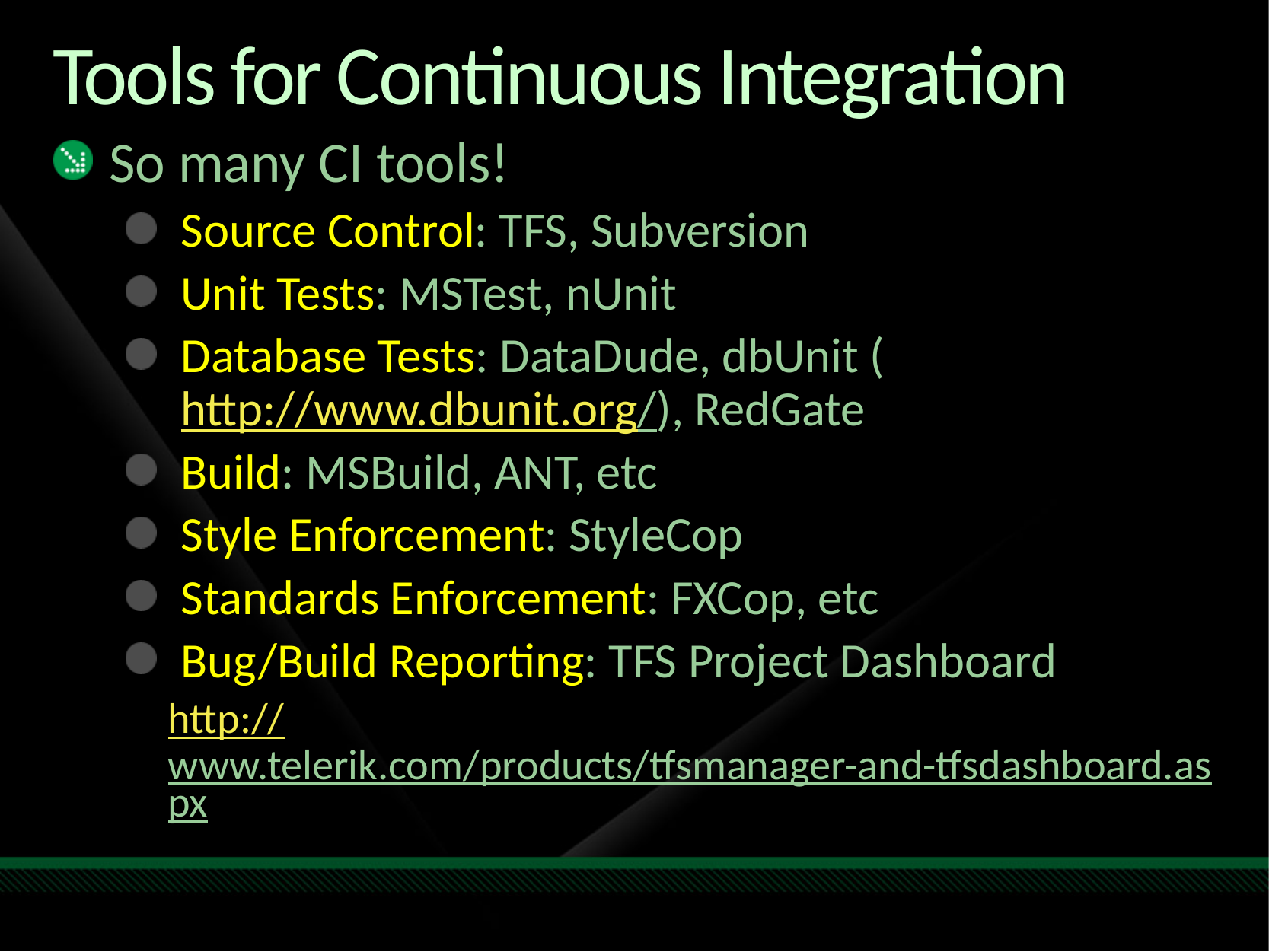

# Tools for Continuous Integration
So many CI tools!
Source Control: TFS, Subversion
Unit Tests: MSTest, nUnit
Database Tests: DataDude, dbUnit (http://www.dbunit.org/), RedGate
Build: MSBuild, ANT, etc
Style Enforcement: StyleCop
Standards Enforcement: FXCop, etc
Bug/Build Reporting: TFS Project Dashboard
http://www.telerik.com/products/tfsmanager-and-tfsdashboard.aspx